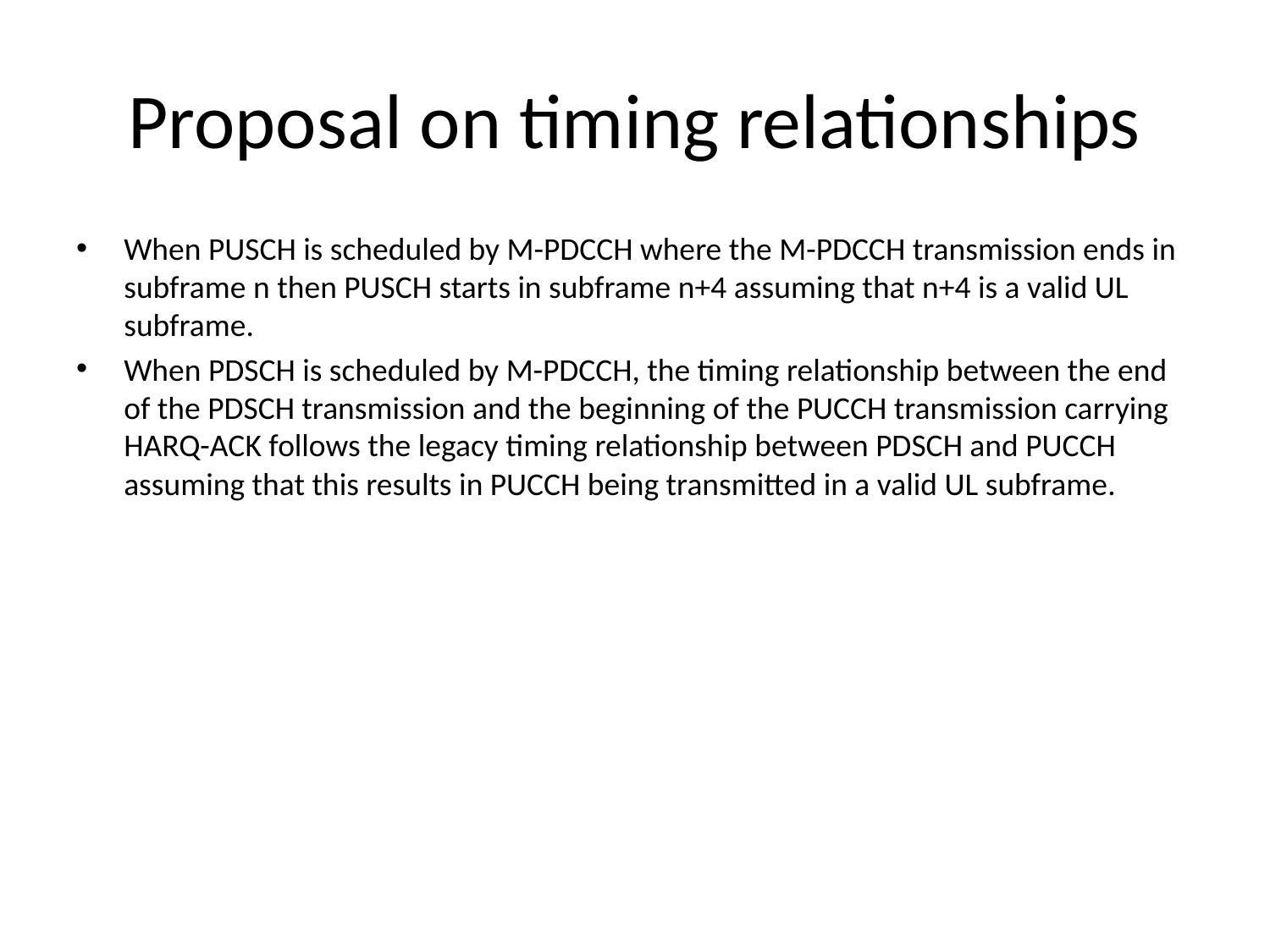

# Proposal on timing relationships
When PUSCH is scheduled by M-PDCCH where the M-PDCCH transmission ends in subframe n then PUSCH starts in subframe n+4 assuming that n+4 is a valid UL subframe.
When PDSCH is scheduled by M-PDCCH, the timing relationship between the end of the PDSCH transmission and the beginning of the PUCCH transmission carrying HARQ-ACK follows the legacy timing relationship between PDSCH and PUCCH assuming that this results in PUCCH being transmitted in a valid UL subframe.